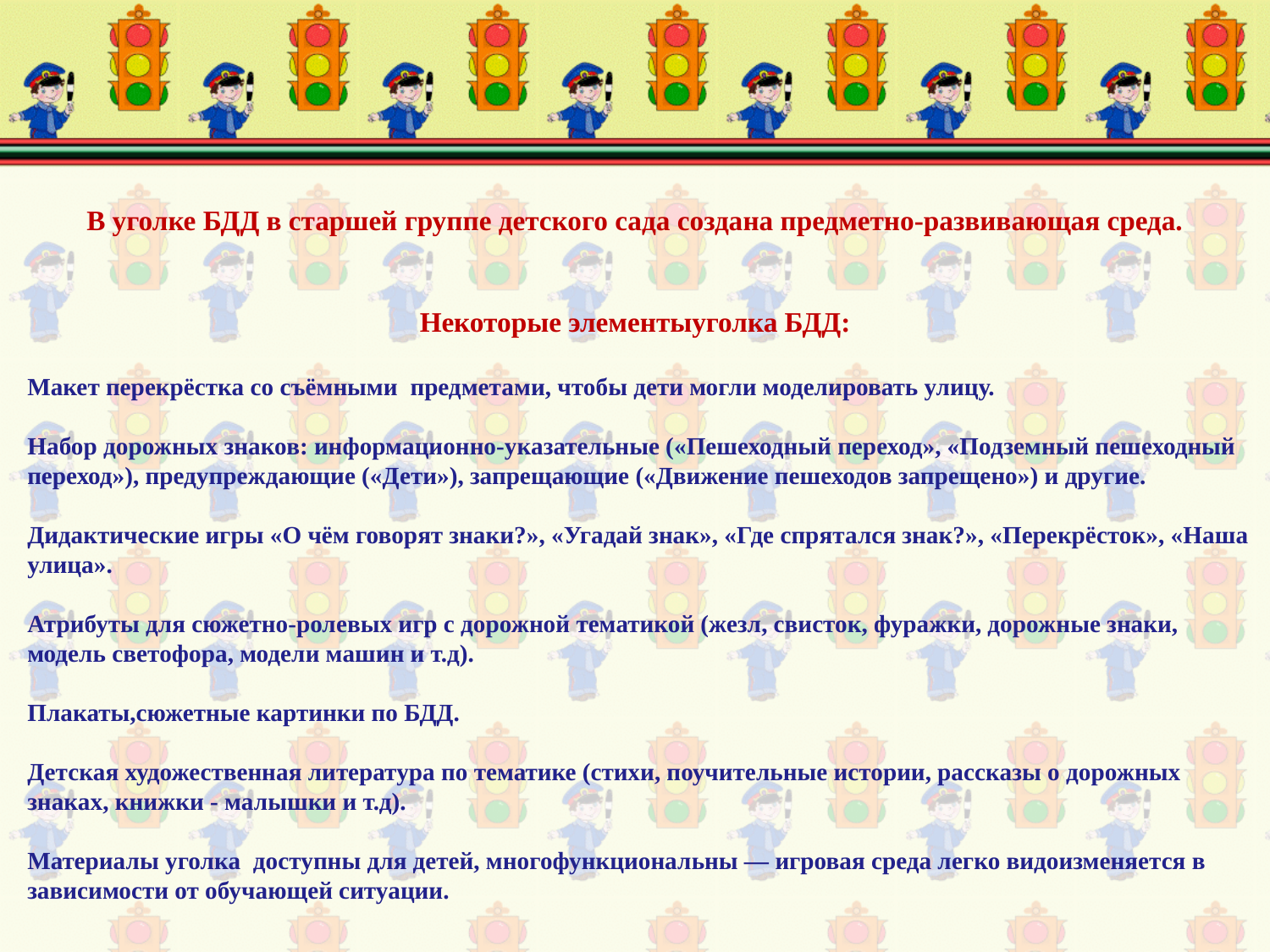

В уголке БДД в старшей группе детского сада создана предметно-развивающая среда.

Некоторые элементыуголка БДД:

Макет перекрёстка со съёмными  предметами, чтобы дети могли моделировать улицу.

Набор дорожных знаков: информационно-указательные («Пешеходный переход», «Подземный пешеходный переход»), предупреждающие («Дети»), запрещающие («Движение пешеходов запрещено») и другие.

Дидактические игры «О чём говорят знаки?», «Угадай знак», «Где спрятался знак?», «Перекрёсток», «Наша улица».

Атрибуты для сюжетно-ролевых игр с дорожной тематикой (жезл, свисток, фуражки, дорожные знаки, модель светофора, модели машин и т.д).

Плакаты,сюжетные картинки по БДД.

Детская художественная литература по тематике (стихи, поучительные истории, рассказы о дорожных знаках, книжки - малышки и т.д).

Материалы уголка  доступны для детей, многофункциональны — игровая среда легко видоизменяется в зависимости от обучающей ситуации.